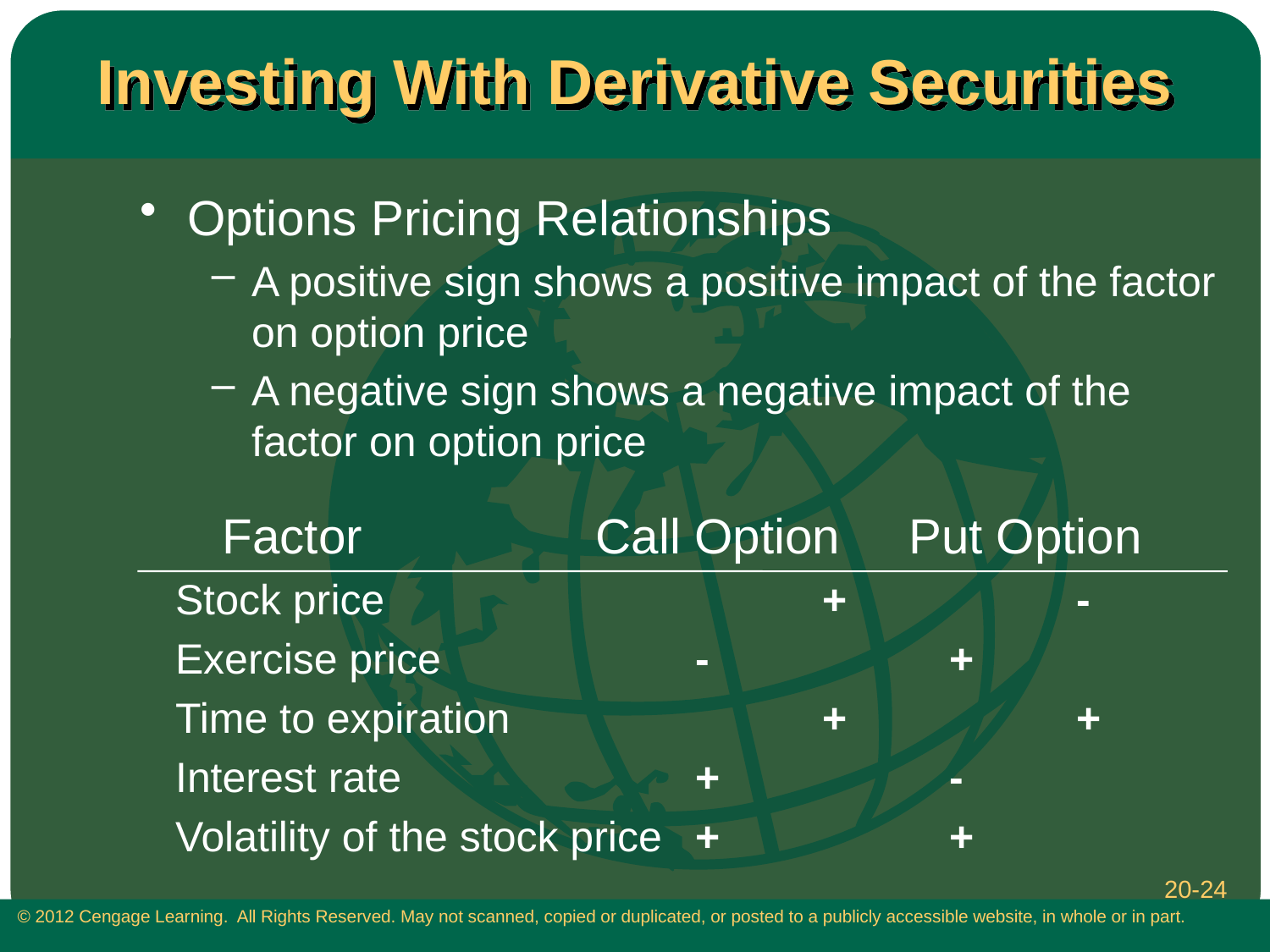

# Investing With Derivative Securities
Options Pricing Relationships
A positive sign shows a positive impact of the factor on option price
A negative sign shows a negative impact of the factor on option price
       Factor                 Call Option     Put Option
   Stock price				+		-
   Exercise price			-		+
   Time to expiration			+		+
   Interest rate			+		-
   Volatility of the stock price	+		+

20-24
 © 2012 Cengage Learning.  All Rights Reserved. May not scanned, copied or duplicated, or posted to a publicly accessible website, in whole or in part.